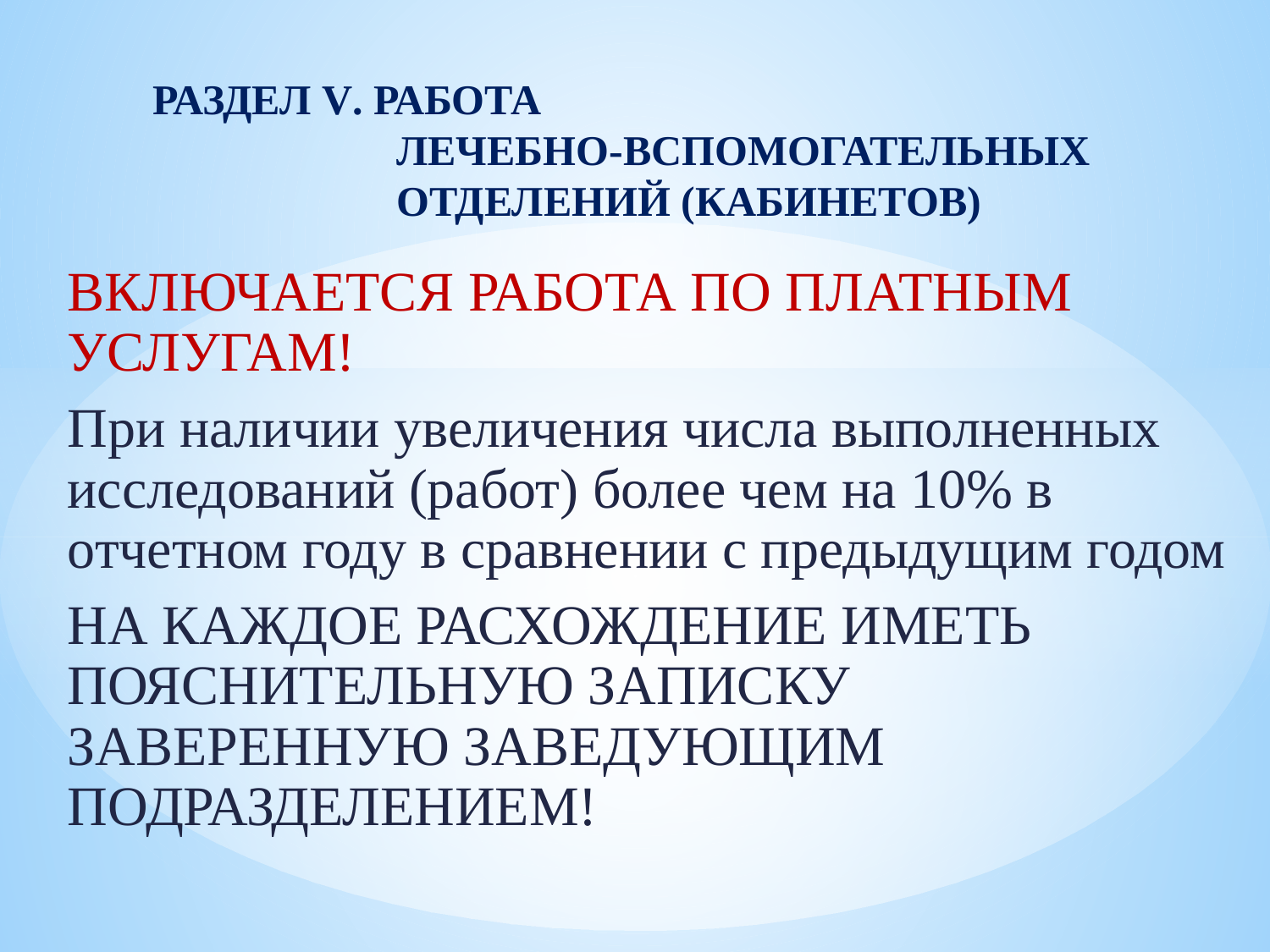

# РАЗДЕЛ V. РАБОТА ЛЕЧЕБНО-ВСПОМОГАТЕЛЬНЫХ ОТДЕЛЕНИЙ (КАБИНЕТОВ)
ВКЛЮЧАЕТСЯ РАБОТА ПО ПЛАТНЫМ УСЛУГАМ!
При наличии увеличения числа выполненных исследований (работ) более чем на 10% в отчетном году в сравнении с предыдущим годом
НА КАЖДОЕ РАСХОЖДЕНИЕ ИМЕТЬ ПОЯСНИТЕЛЬНУЮ ЗАПИСКУ ЗАВЕРЕННУЮ ЗАВЕДУЮЩИМ ПОДРАЗДЕЛЕНИЕМ!